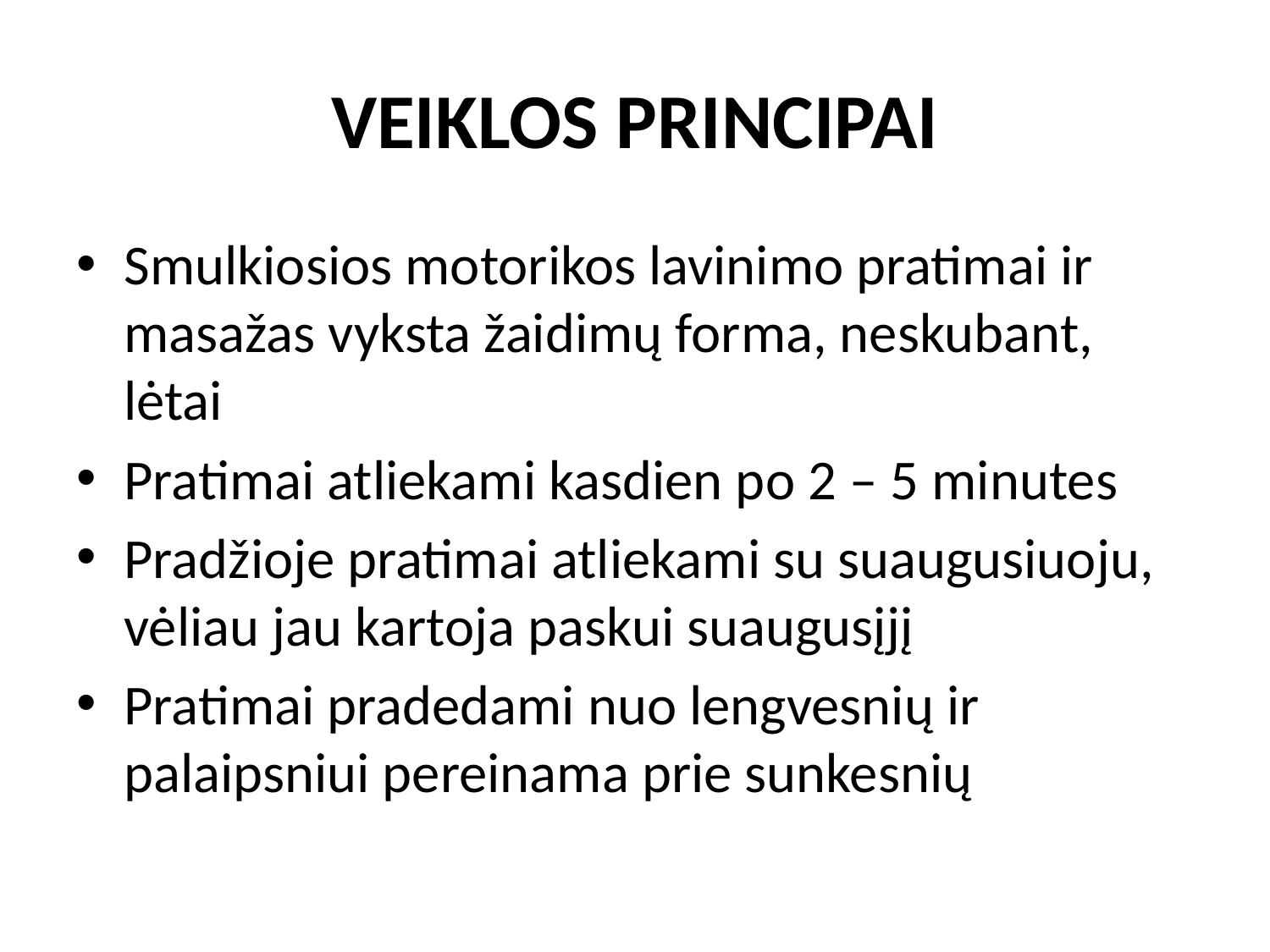

# VEIKLOS PRINCIPAI
Smulkiosios motorikos lavinimo pratimai ir masažas vyksta žaidimų forma, neskubant, lėtai
Pratimai atliekami kasdien po 2 – 5 minutes
Pradžioje pratimai atliekami su suaugusiuoju, vėliau jau kartoja paskui suaugusįjį
Pratimai pradedami nuo lengvesnių ir palaipsniui pereinama prie sunkesnių